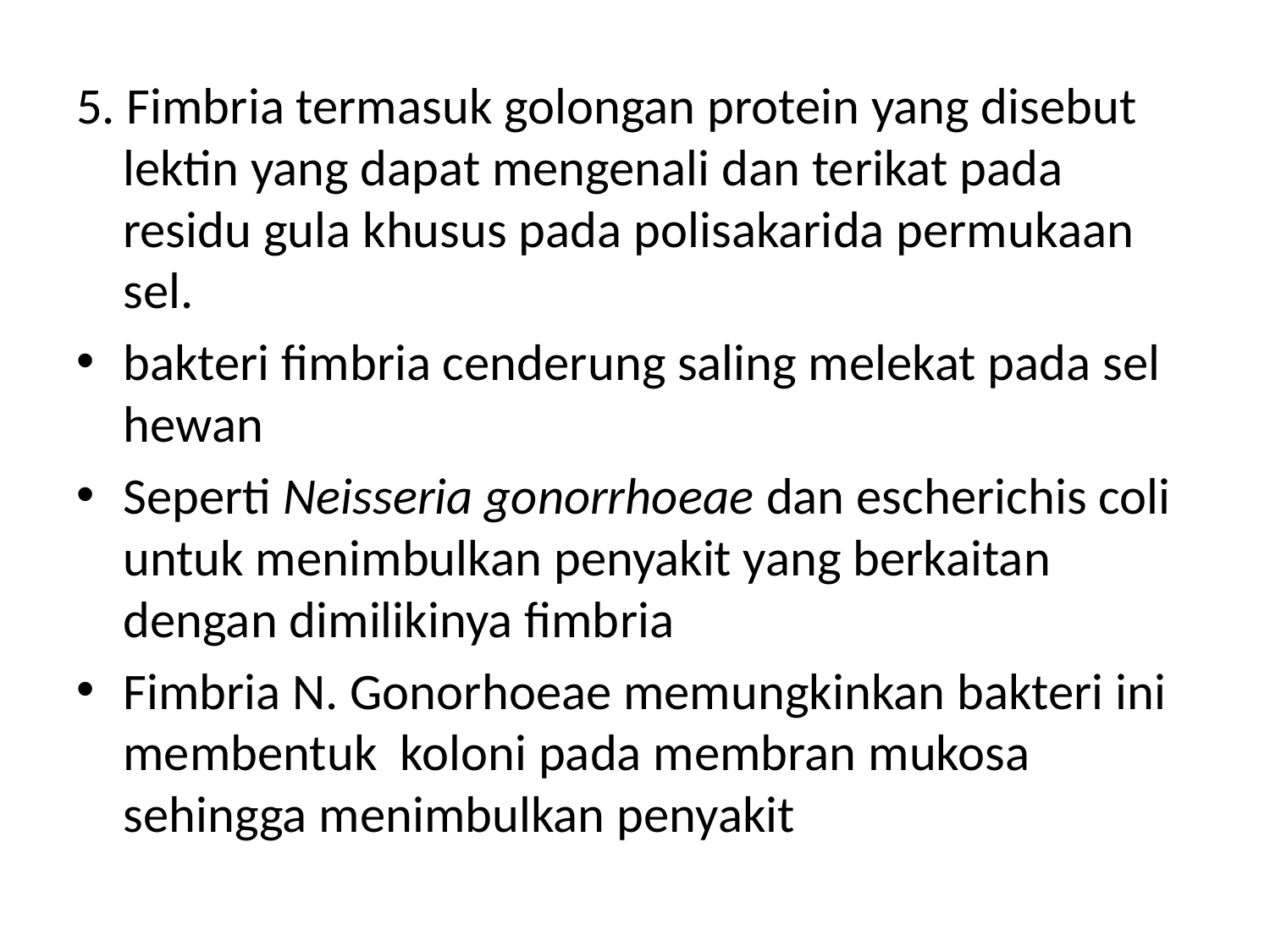

5. Fimbria termasuk golongan protein yang disebut lektin yang dapat mengenali dan terikat pada residu gula khusus pada polisakarida permukaan sel.
bakteri fimbria cenderung saling melekat pada sel hewan
Seperti Neisseria gonorrhoeae dan escherichis coli untuk menimbulkan penyakit yang berkaitan dengan dimilikinya fimbria
Fimbria N. Gonorhoeae memungkinkan bakteri ini membentuk  koloni pada membran mukosa sehingga menimbulkan penyakit